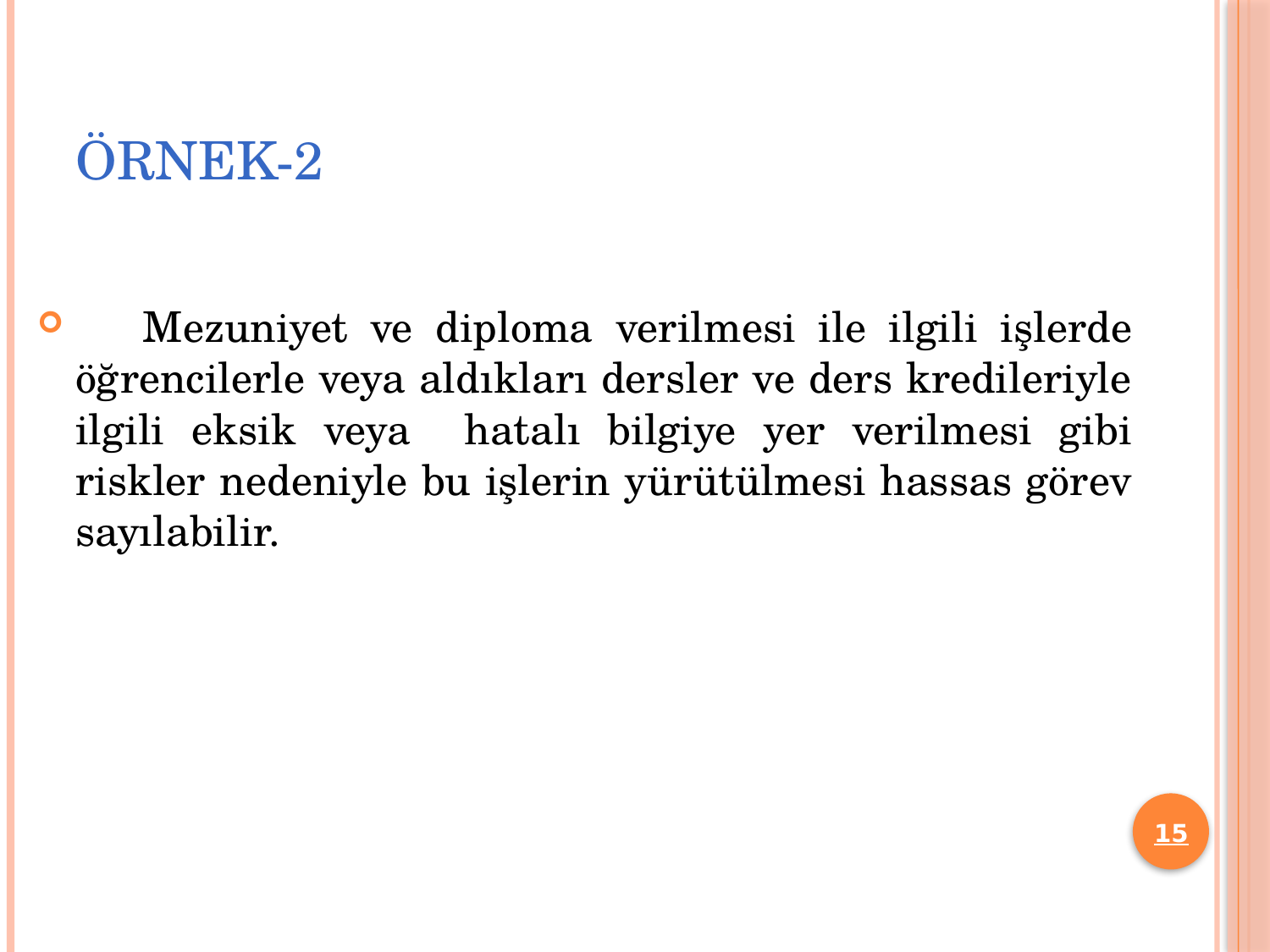

# ÖRNEK-2

   Mezuniyet ve diploma verilmesi ile ilgili işlerde öğrencilerle veya aldıkları dersler ve ders kredileriyle ilgili eksik veya  hatalı bilgiye yer verilmesi gibi riskler nedeniyle bu işlerin yürütülmesi hassas görev sayılabilir.

15